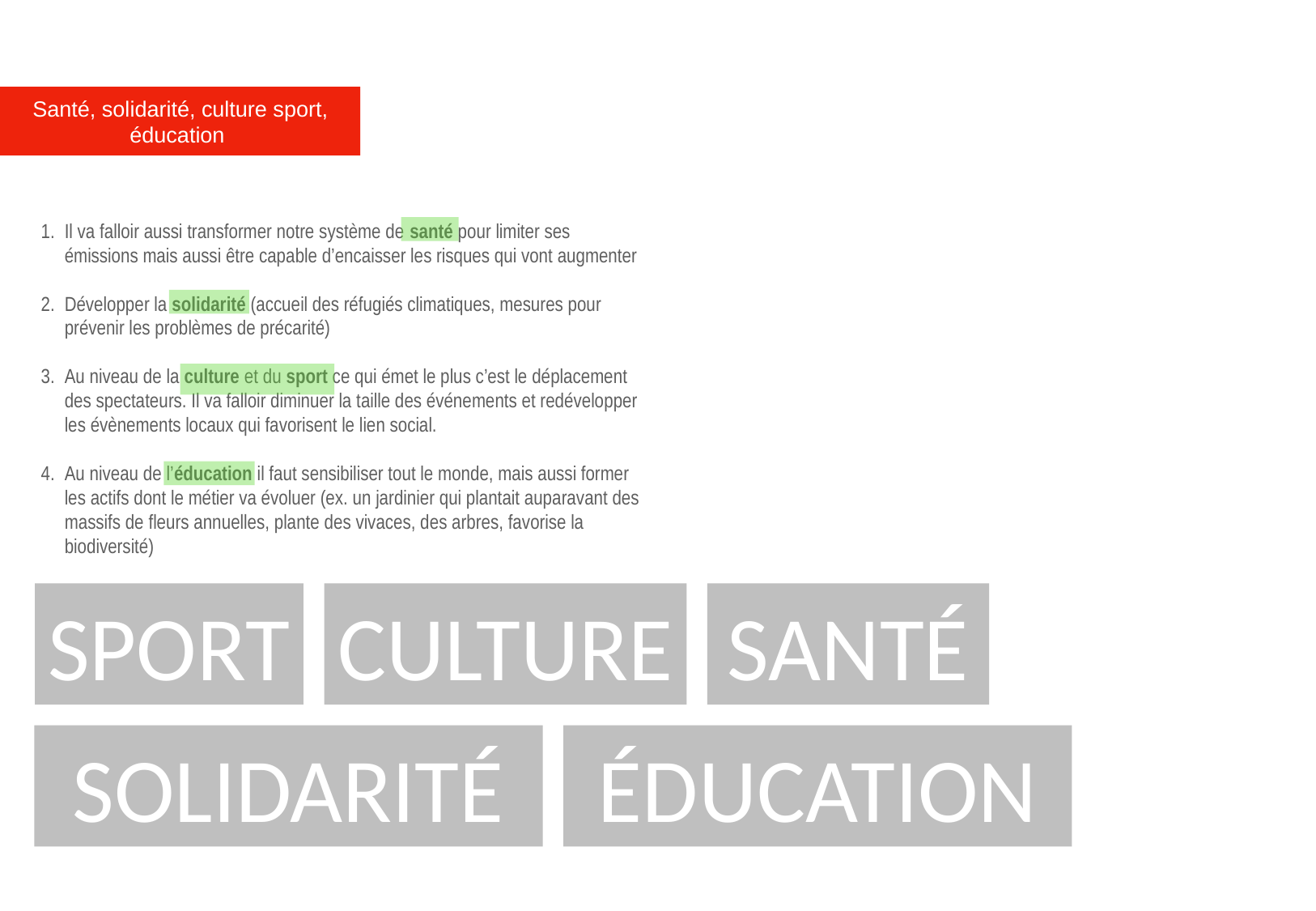

Santé, solidarité, culture sport, éducation
Il va falloir aussi transformer notre système de santé pour limiter ses émissions mais aussi être capable d’encaisser les risques qui vont augmenter
Développer la solidarité (accueil des réfugiés climatiques, mesures pour prévenir les problèmes de précarité)

Au niveau de la culture et du sport ce qui émet le plus c’est le déplacement des spectateurs. Il va falloir diminuer la taille des événements et redévelopper les évènements locaux qui favorisent le lien social.

Au niveau de l’éducation il faut sensibiliser tout le monde, mais aussi former les actifs dont le métier va évoluer (ex. un jardinier qui plantait auparavant des massifs de fleurs annuelles, plante des vivaces, des arbres, favorise la biodiversité)

SPORT
CULTURE
SANTÉ
SOLIDARITÉ
ÉDUCATION